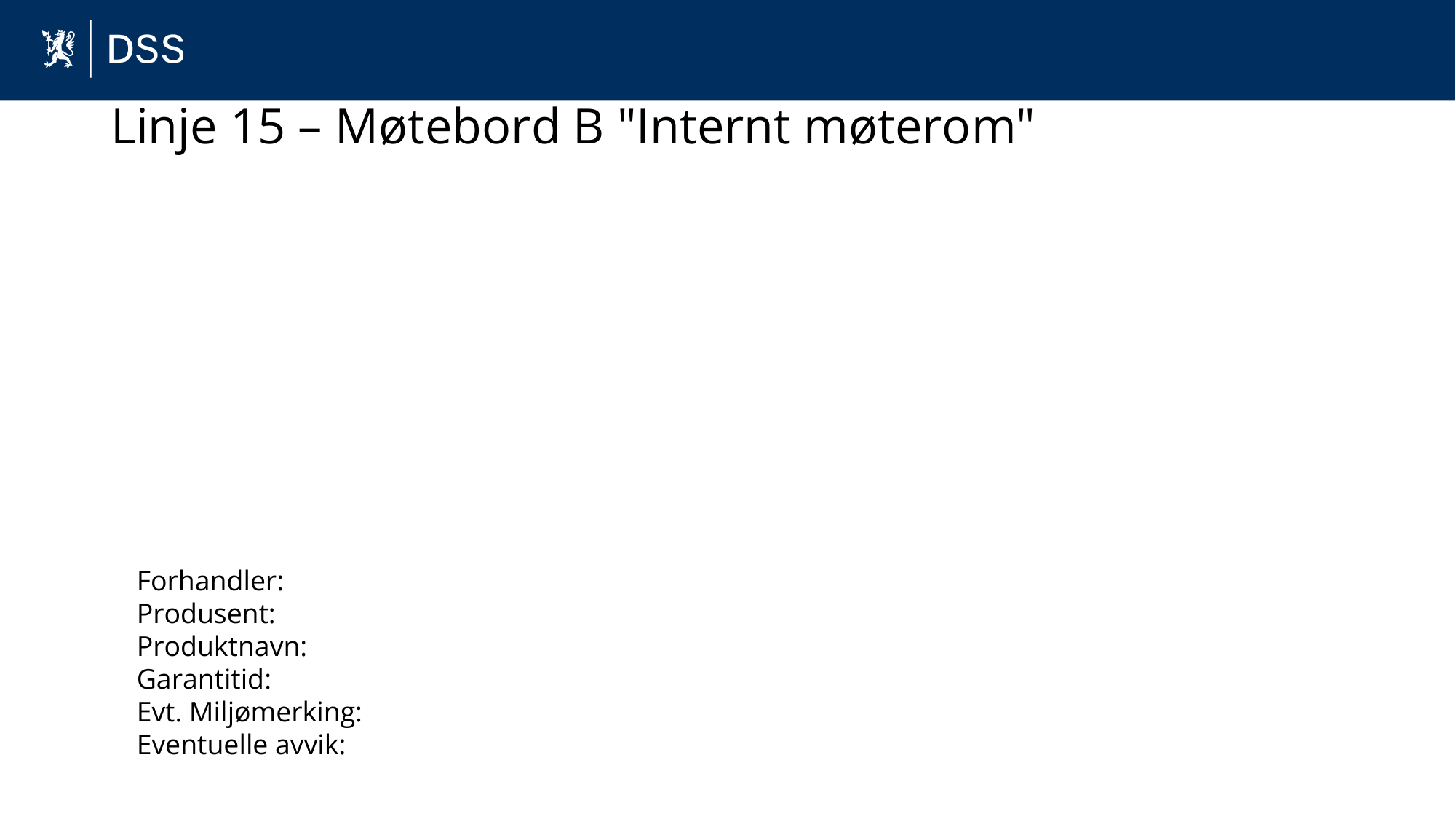

# Linje 15 – Møtebord B "Internt møterom"
Forhandler:
Produsent:
Produktnavn:
Garantitid:
Evt. Miljømerking:
Eventuelle avvik: